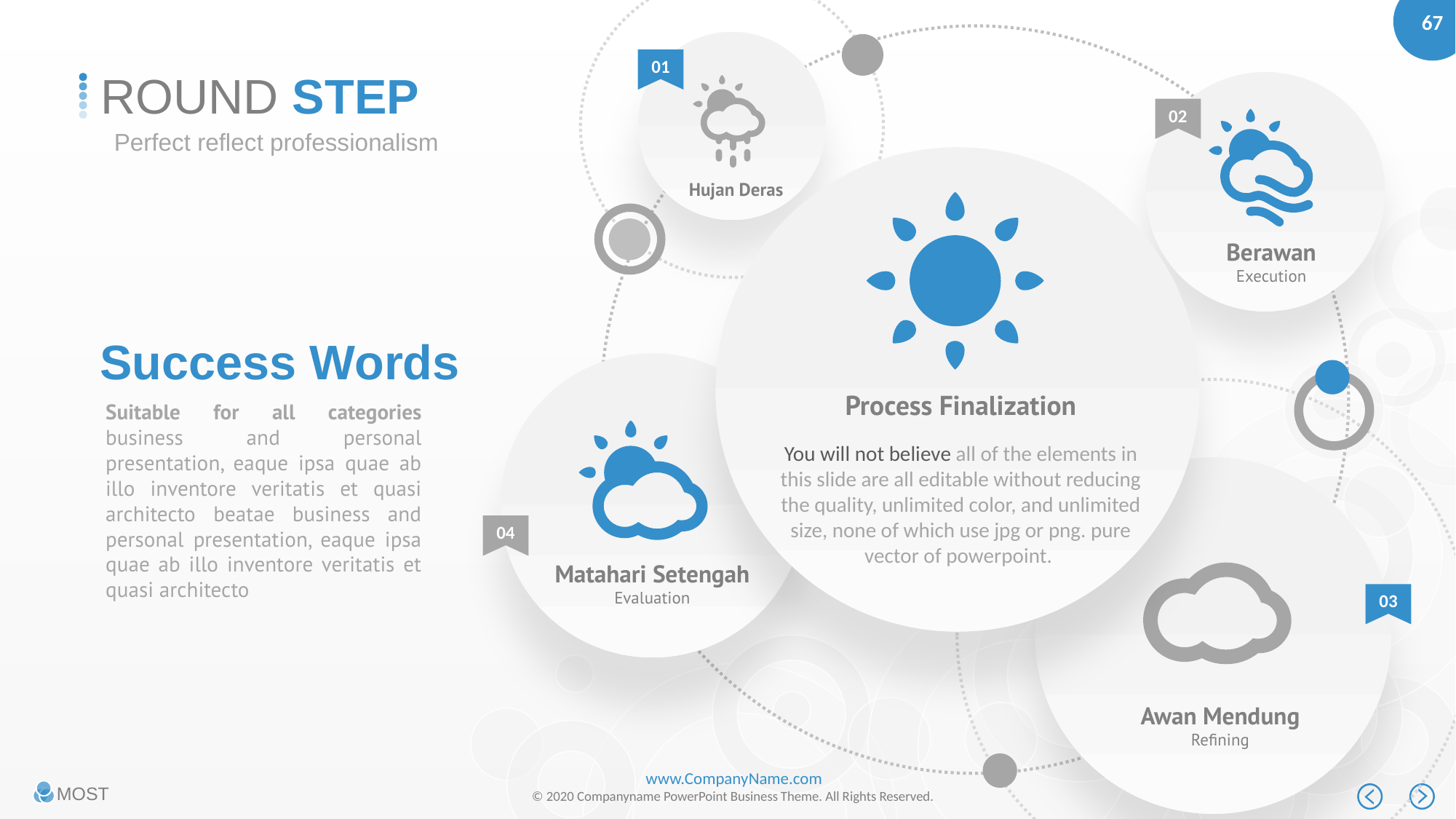

01
ROUND STEP

02

Perfect reflect professionalism

Hujan Deras

Berawan
Execution
Success Words

Process Finalization
Suitable for all categories business and personal presentation, eaque ipsa quae ab illo inventore veritatis et quasi architecto beatae business and personal presentation, eaque ipsa quae ab illo inventore veritatis et quasi architecto

You will not believe all of the elements in this slide are all editable without reducing the quality, unlimited color, and unlimited size, none of which use jpg or png. pure vector of powerpoint.

04
Matahari Setengah
Evaluation

03
Awan Mendung
Refining